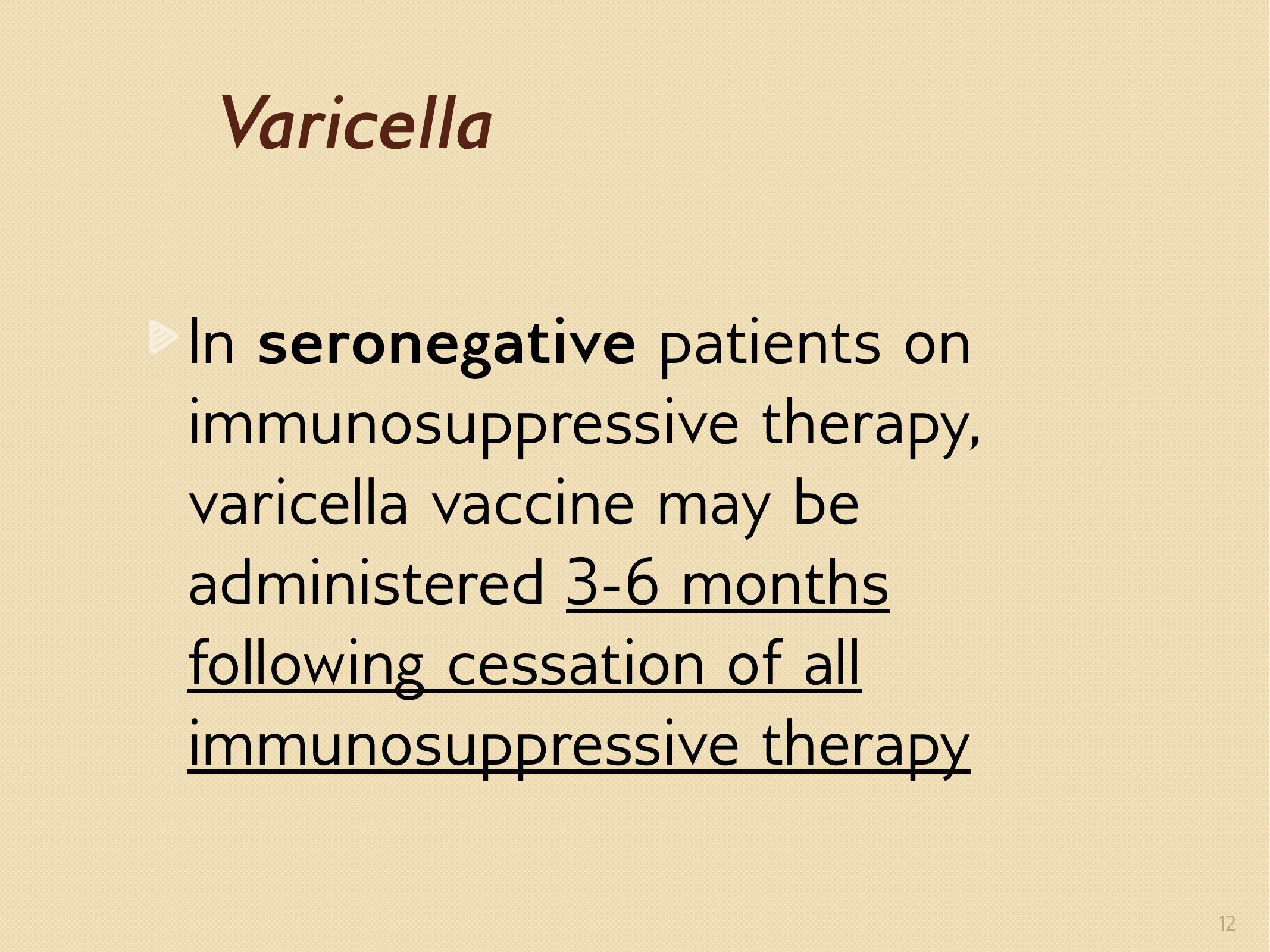

# Varicella
In seronegative patients on immunosuppressive therapy, varicella vaccine may be administered 3-6 months following cessation of all immunosuppressive therapy

12